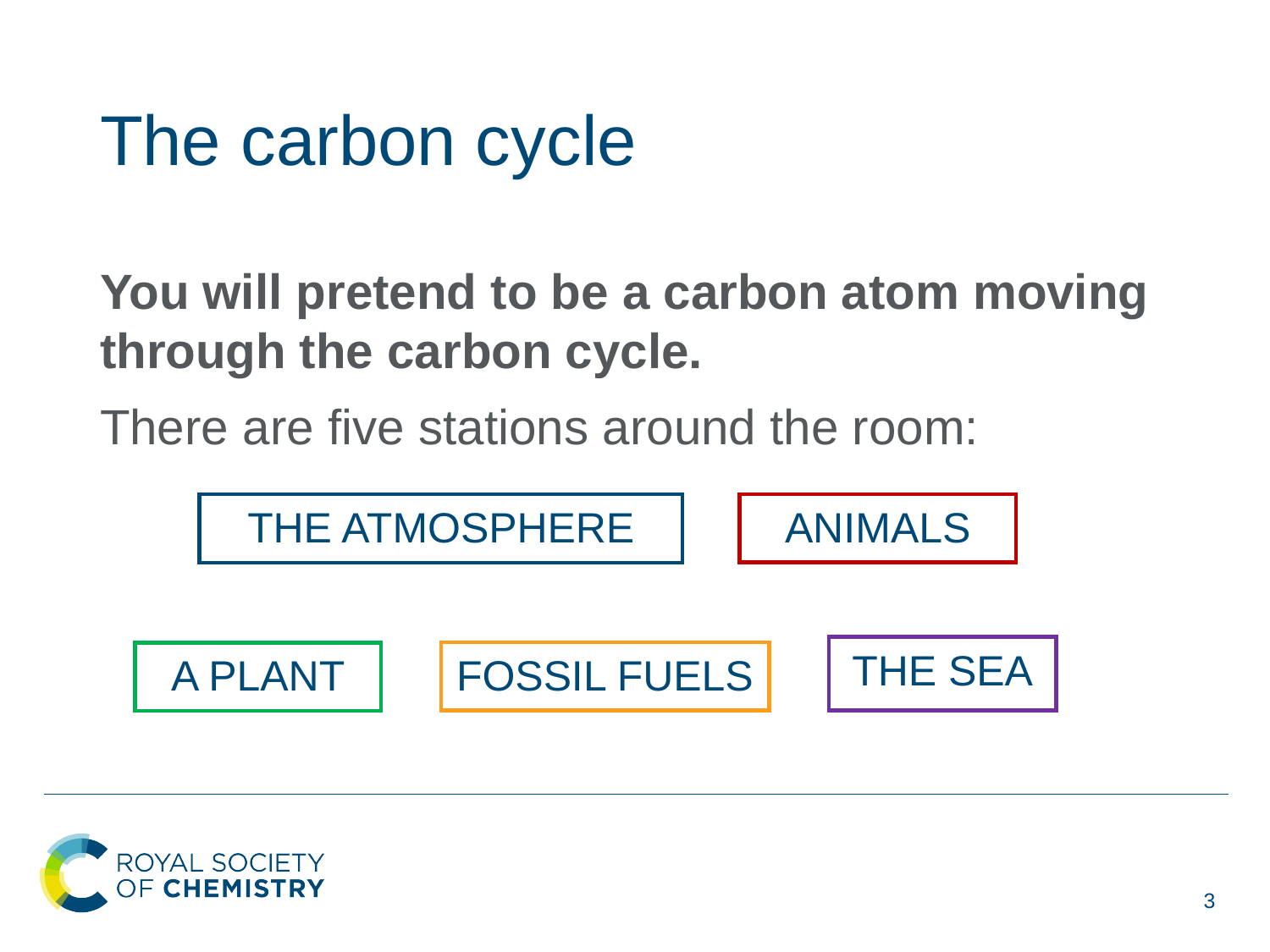

# The carbon cycle
You will pretend to be a carbon atom moving through the carbon cycle.
There are five stations around the room:

THE ATMOSPHERE
ANIMALS
THE SEA
FOSSIL FUELS
A PLANT
3